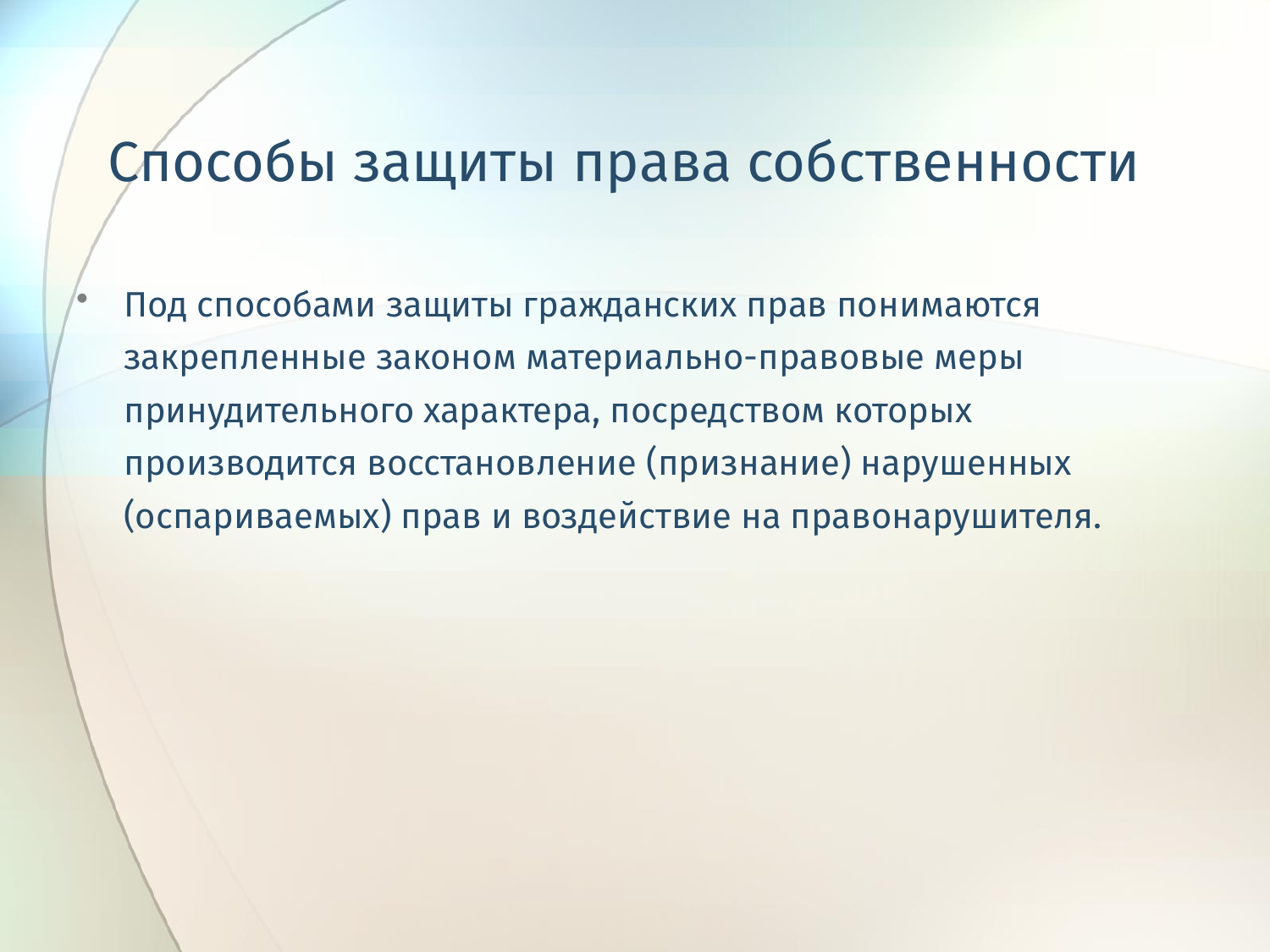

# Способы защиты права собственности
Под способами защиты гражданских прав понимаются закрепленные законом материально-правовые меры принудительного характера, посредством которых производится восстановление (признание) нарушенных (оспариваемых) прав и воздействие на правонарушителя.